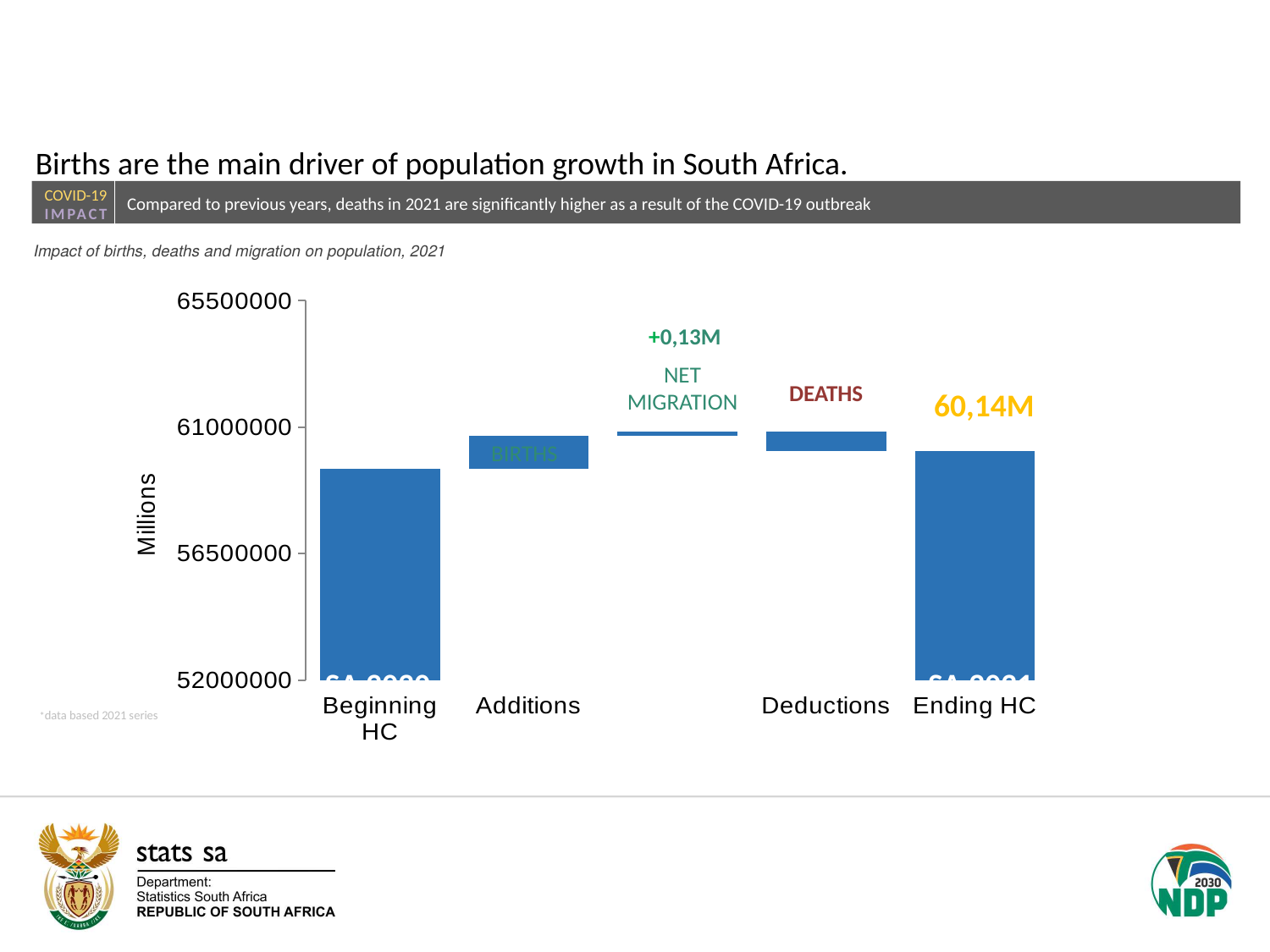

Births are the main driver of population growth in South Africa.
COVID-19
IMPACT

Compared to previous years, deaths in 2021 are significantly higher as a result of the COVID-19 outbreak
Impact of births, deaths and migration on population, 2021

### Chart

| Category | Invisible Series | Visible Series |
|---|---|---|
| Beginning HC | 0.0 | 59533415.0 |
| Additions | 59533415.0 | 1166215.0 |
| None | 60699630.0 | 132494.0 |
| Deductions | 60138963.0 | 693161.0 |
| Ending HC | 0.0 | 60138963.0 |
+0,13M
-0,70M
NET
MIGRATION
+1,17M
DEATHS
60,14M
59,54M
BIRTHS

SA 2020
SA 2021

*data based 2021 series